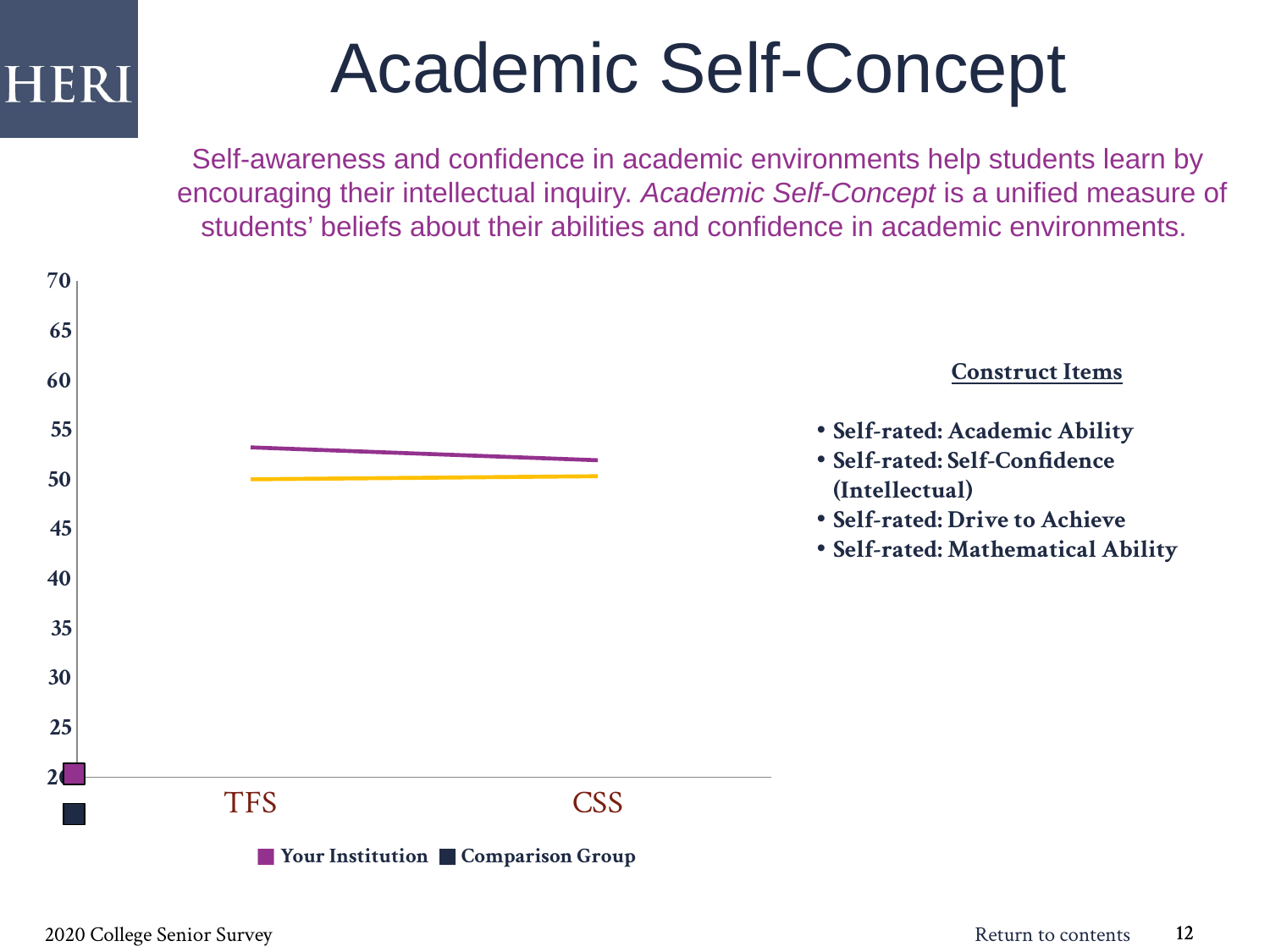

Academic Self-Concept
Self-awareness and confidence in academic environments help students learn by
 encouraging their intellectual inquiry. Academic Self-Concept is a unified measure of students’ beliefs about their abilities and confidence in academic environments.

### Chart

| Category | i | c |
|---|---|---|
| TFS | 53.24 | 50.02 |
| CSS | 51.94 | 50.33 |
Construct Items

Self-rated: Academic Ability
Self-rated: Self-Confidence (Intellectual)
Self-rated: Drive to Achieve
Self-rated: Mathematical Ability
■ Your Institution  ■ Comparison Group
2020 College Senior Survey
12
12